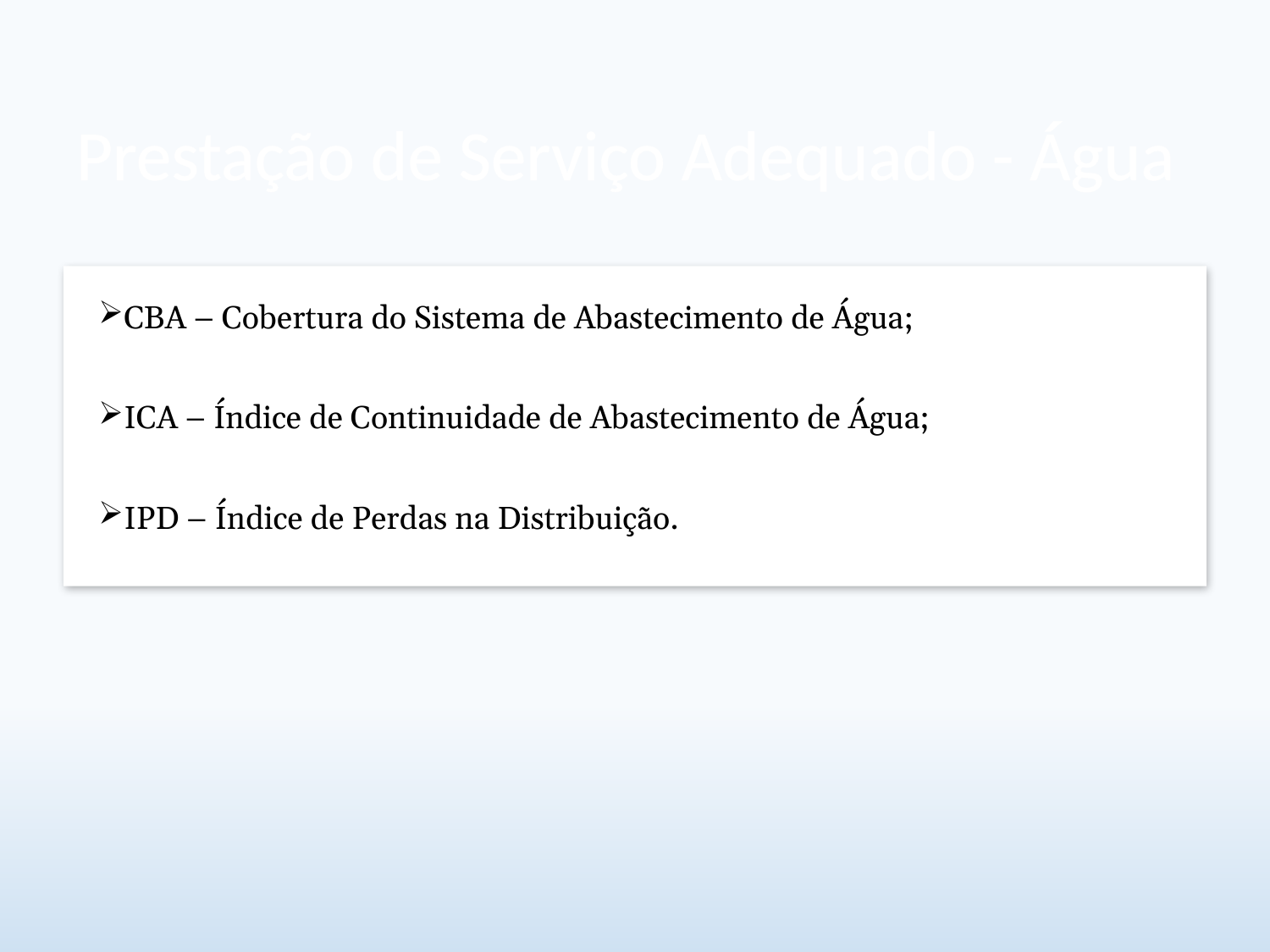

# Prestação de Serviço Adequado - Água
CBA – Cobertura do Sistema de Abastecimento de Água;
ICA – Índice de Continuidade de Abastecimento de Água;
IPD – Índice de Perdas na Distribuição.